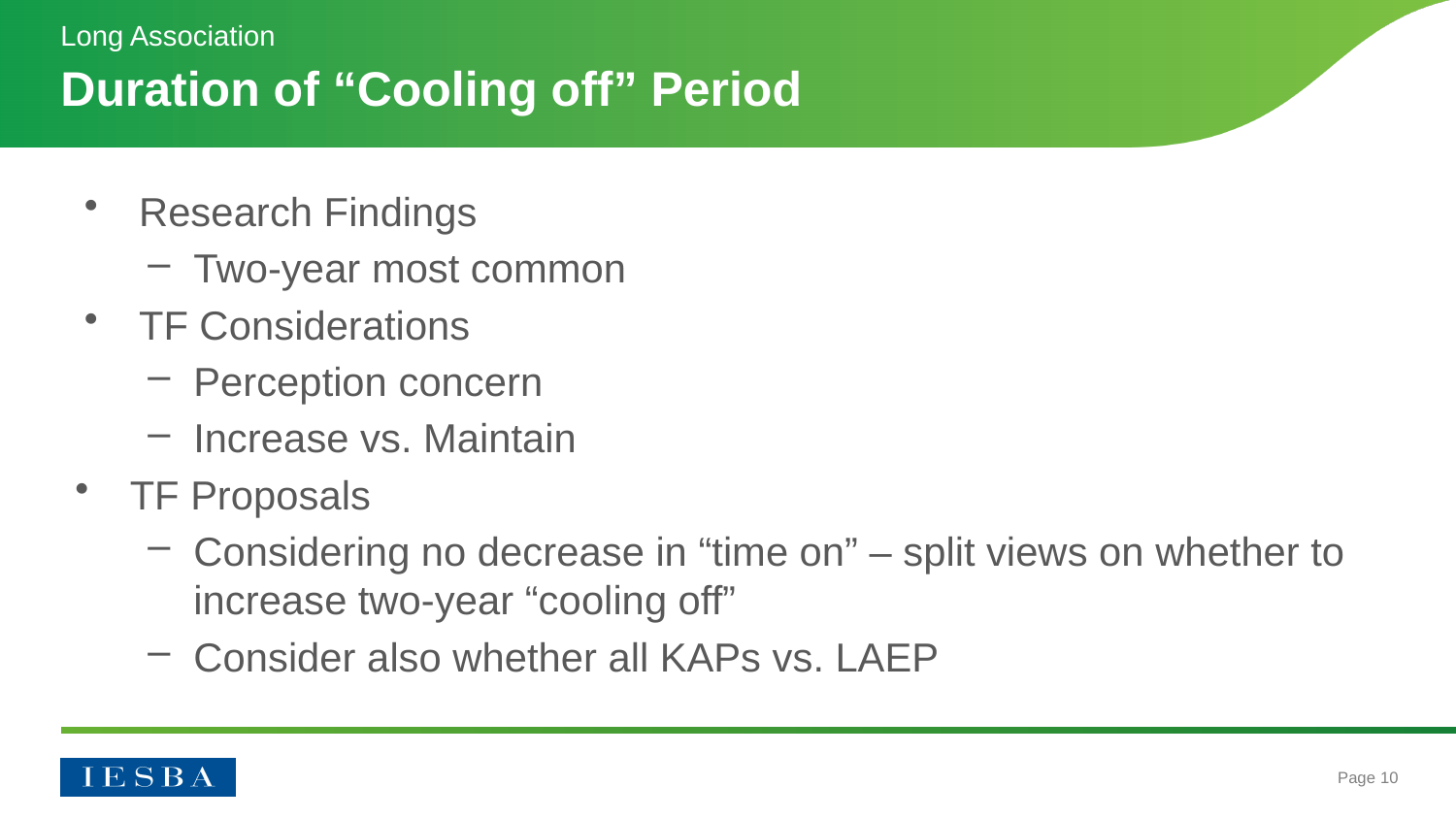

Long Association
# Duration of “Cooling off” Period
Research Findings
Two-year most common
TF Considerations
Perception concern
Increase vs. Maintain
TF Proposals
Considering no decrease in “time on” – split views on whether to increase two-year “cooling off”
Consider also whether all KAPs vs. LAEP